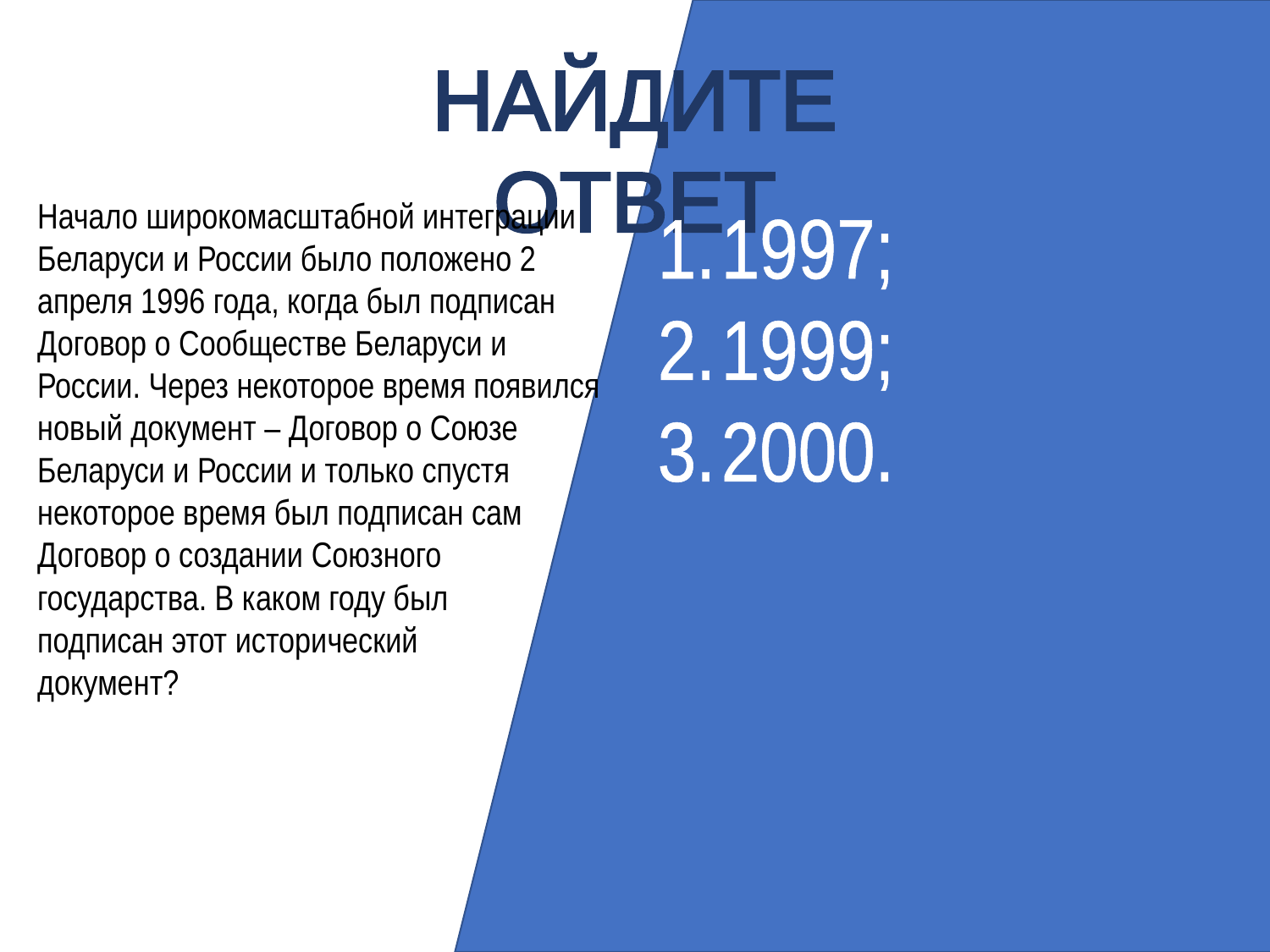

НАЙДИТЕ ОТВЕТ
Начало широкомасштабной интеграции Беларуси и России было положено 2 апреля 1996 года, когда был подписан Договор о Сообществе Беларуси и России. Через некоторое время появился новый документ – Договор о Союзе Беларуси и России и только спустя некоторое время был подписан сам Договор о создании Союзного государства. В каком году был
подписан этот исторический
документ?
1997;
1999;
2000.